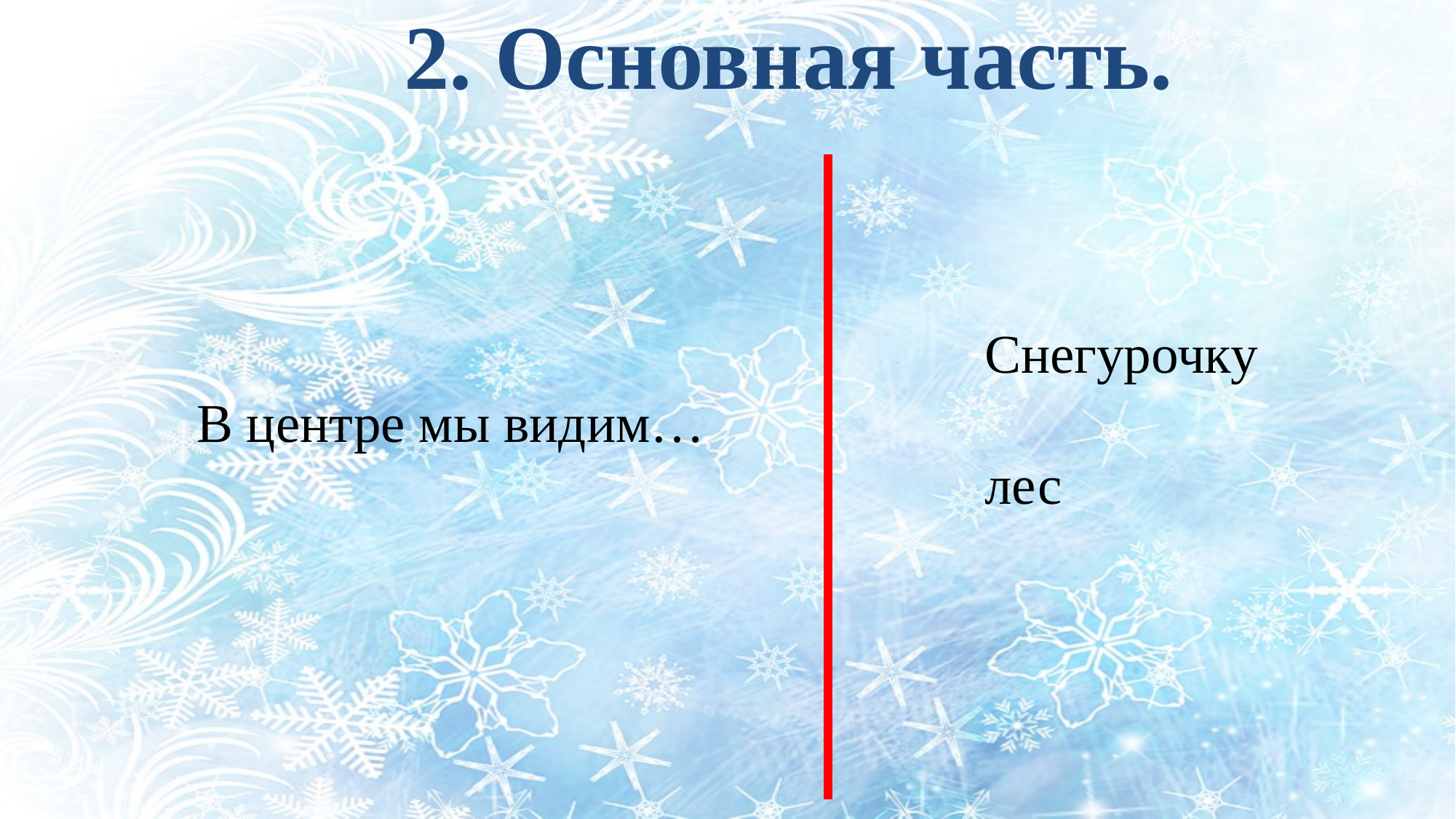

2. Основная часть.

Снегурочку

лес

В центре мы видим…